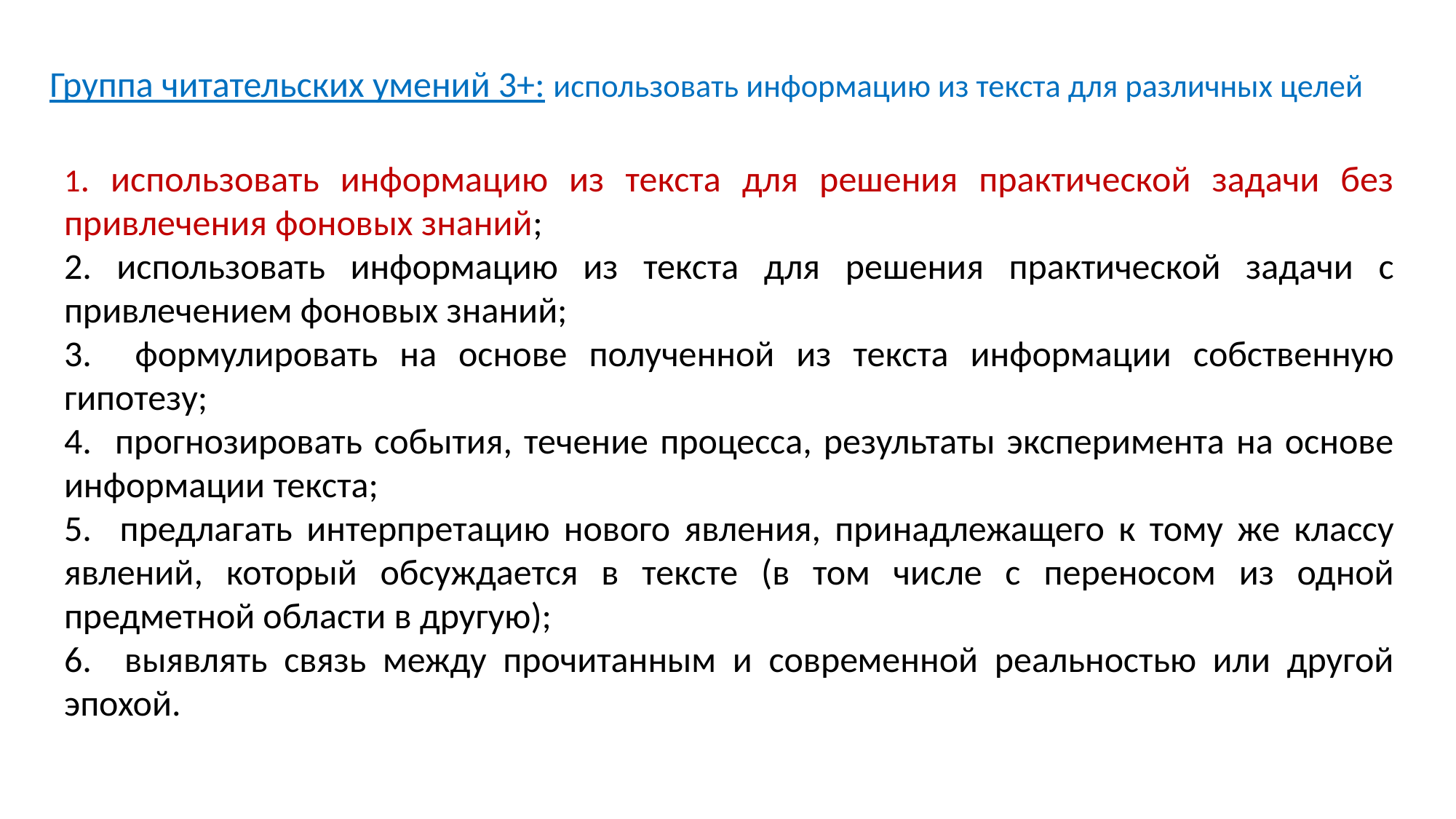

Читательские умения
Группа читательских умений 3+: использовать информацию из текста для различных целей

1. использовать информацию из текста для решения практической задачи без привлечения фоновых знаний;
2. использовать информацию из текста для решения практической задачи с привлечением фоновых знаний;
3.  формулировать на основе полученной из текста информации собственную гипотезу;
4.  прогнозировать события, течение процесса, результаты эксперимента на основе информации текста;
5.  предлагать интерпретацию нового явления, принадлежащего к тому же классу явлений, который обсуждается в тексте (в том числе с переносом из одной предметной области в другую);
6.  выявлять связь между прочитанным и современной реальностью или другой эпохой.